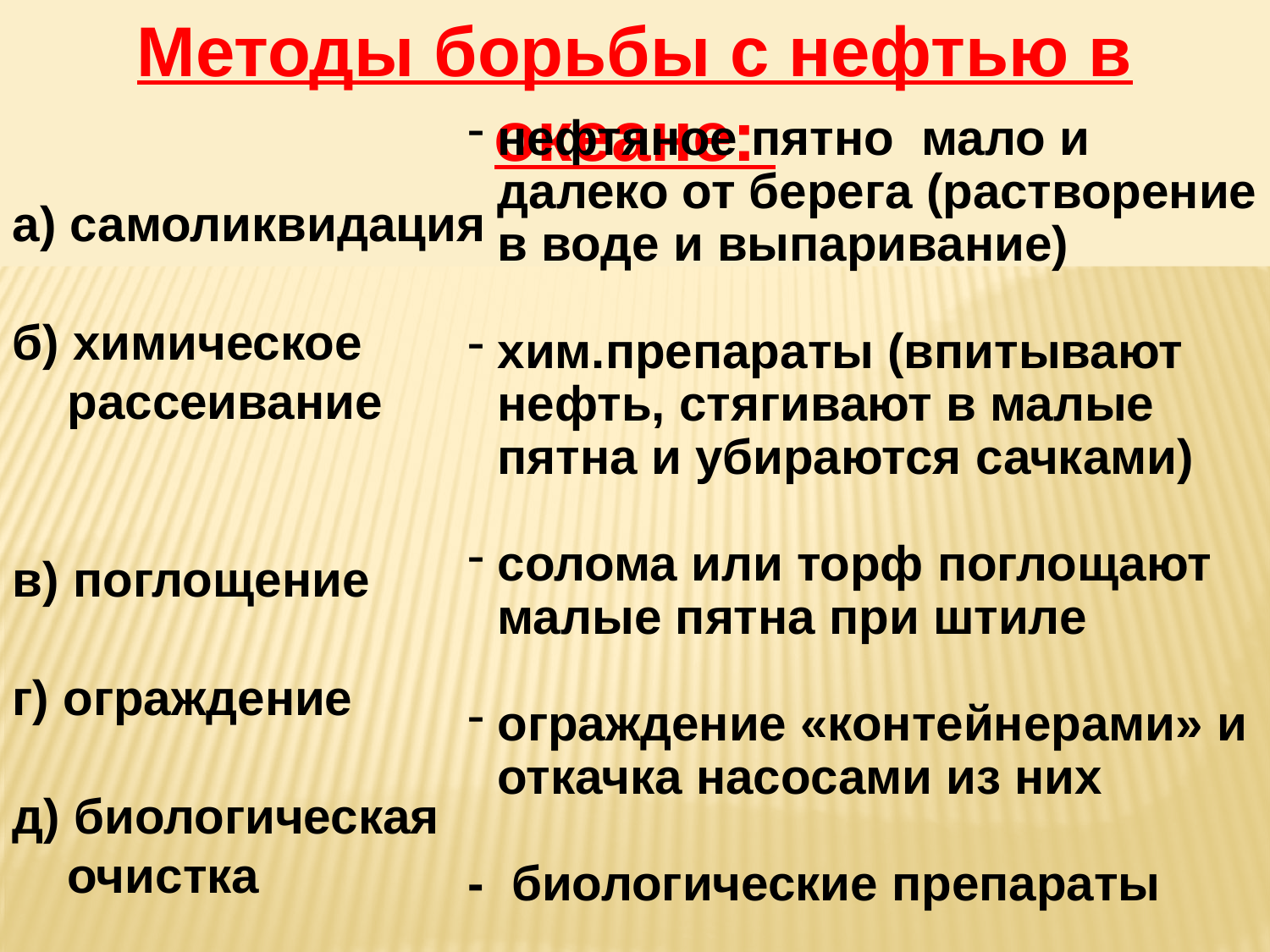

Методы борьбы с нефтью в океане:
нефтяное пятно  мало и далеко от берега (растворение в воде и выпаривание)

хим.препараты (впитывают нефть, стягивают в малые пятна и убираются сачками)

солома или торф поглощают малые пятна при штиле

ограждение «контейнерами» и откачка насосами из них

-  биологические препараты

а) самоликвидация

б) химическое
    рассеивание

в) поглощение

г) ограждение

д) биологическая
    очистка